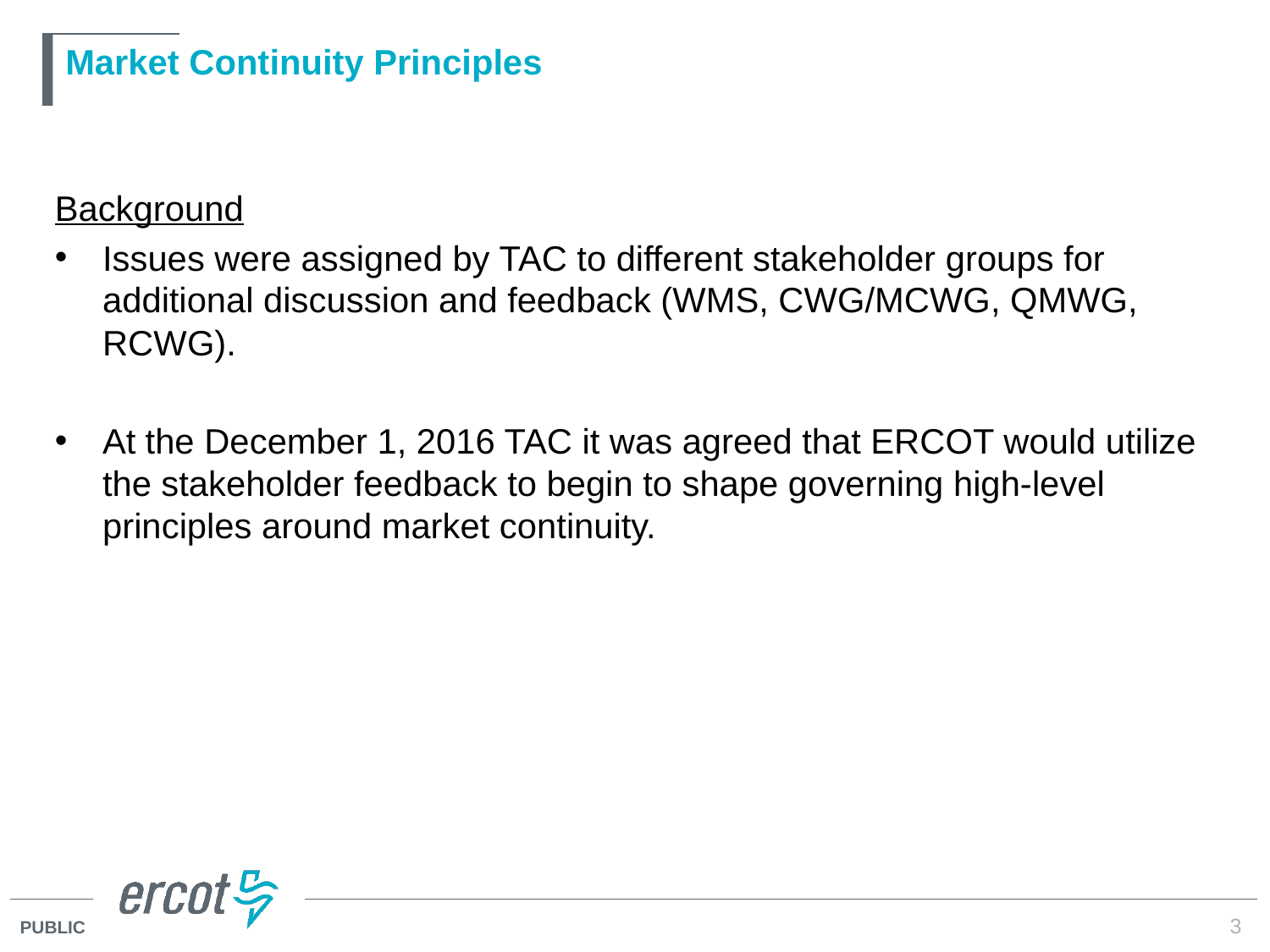

# Market Continuity Principles
Background
Issues were assigned by TAC to different stakeholder groups for additional discussion and feedback (WMS, CWG/MCWG, QMWG, RCWG).

At the December 1, 2016 TAC it was agreed that ERCOT would utilize the stakeholder feedback to begin to shape governing high-level principles around market continuity.

3